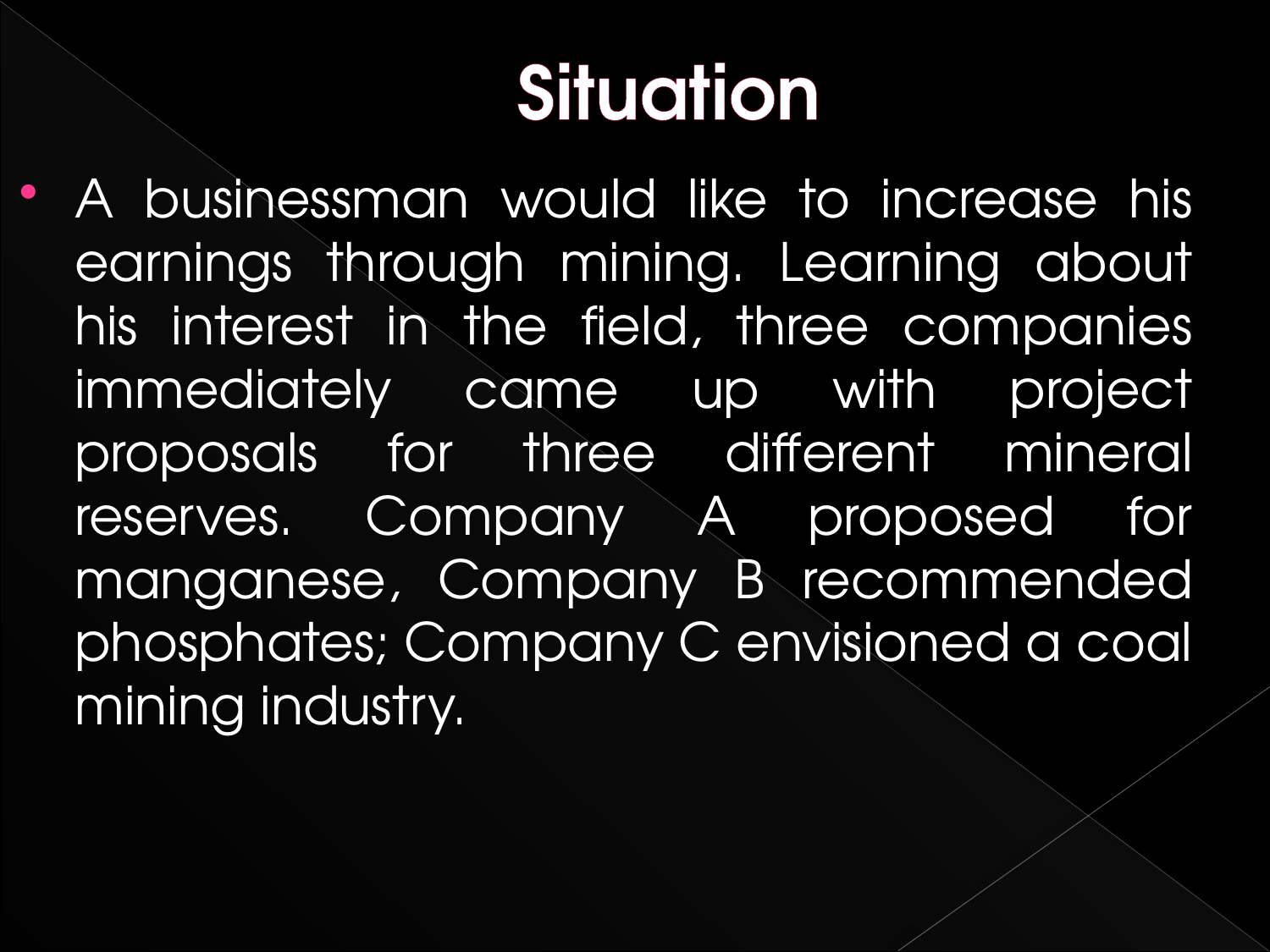

# Situation
A businessman would like to increase his earnings through mining. Learning about his interest in the field, three companies immediately came up with project proposals for three different mineral reserves. Company A proposed for manganese, Company B recommended phosphates; Company C envisioned a coal mining industry.